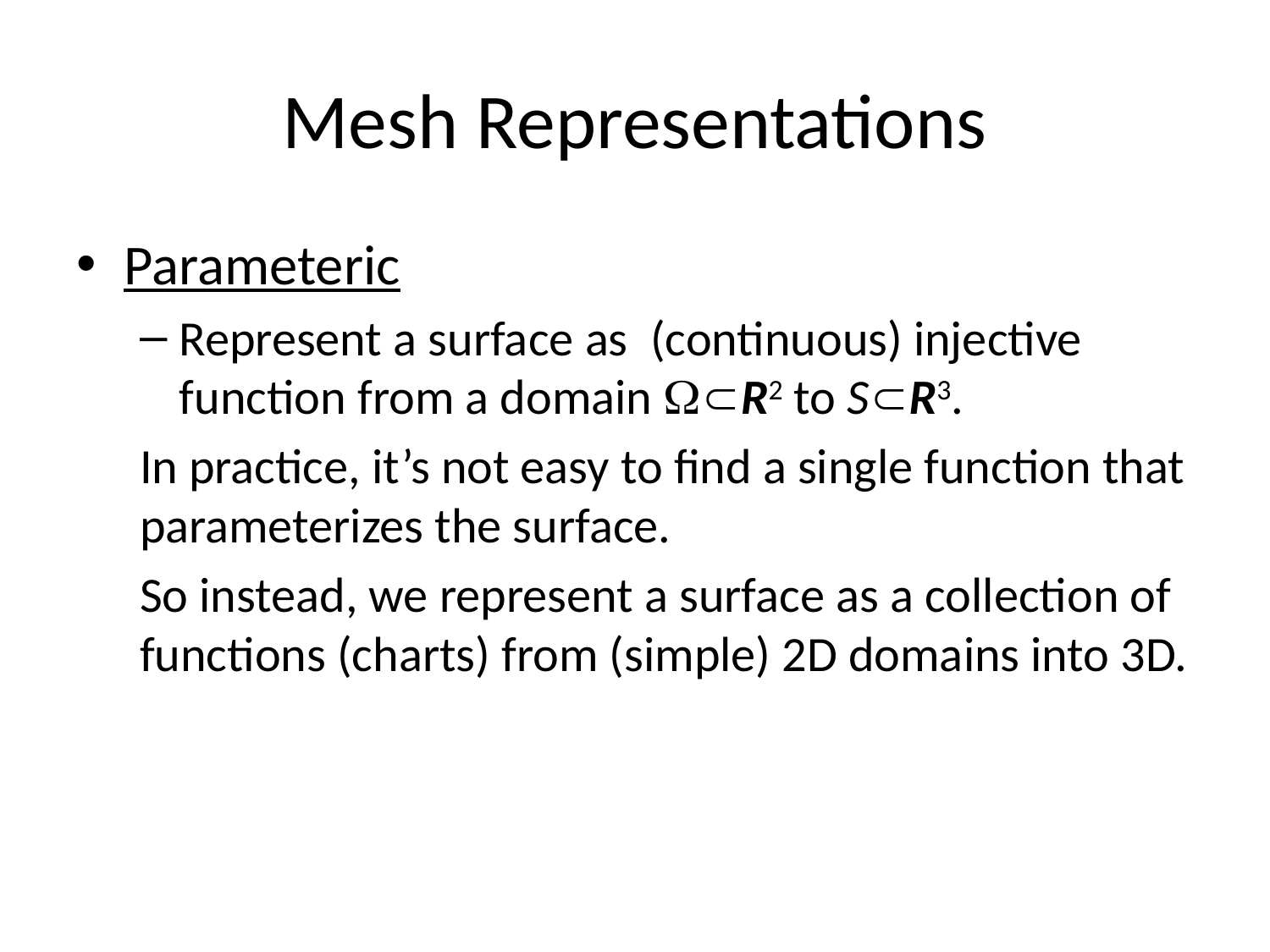

# Mesh Representations
Parameteric
Represent a surface as  (continuous) injective function from a domain Ω⊂R2 to S⊂R3.
In practice, it’s not easy to find a single function that parameterizes the surface.
So instead, we represent a surface as a collection of functions (charts) from (simple) 2D domains into 3D.